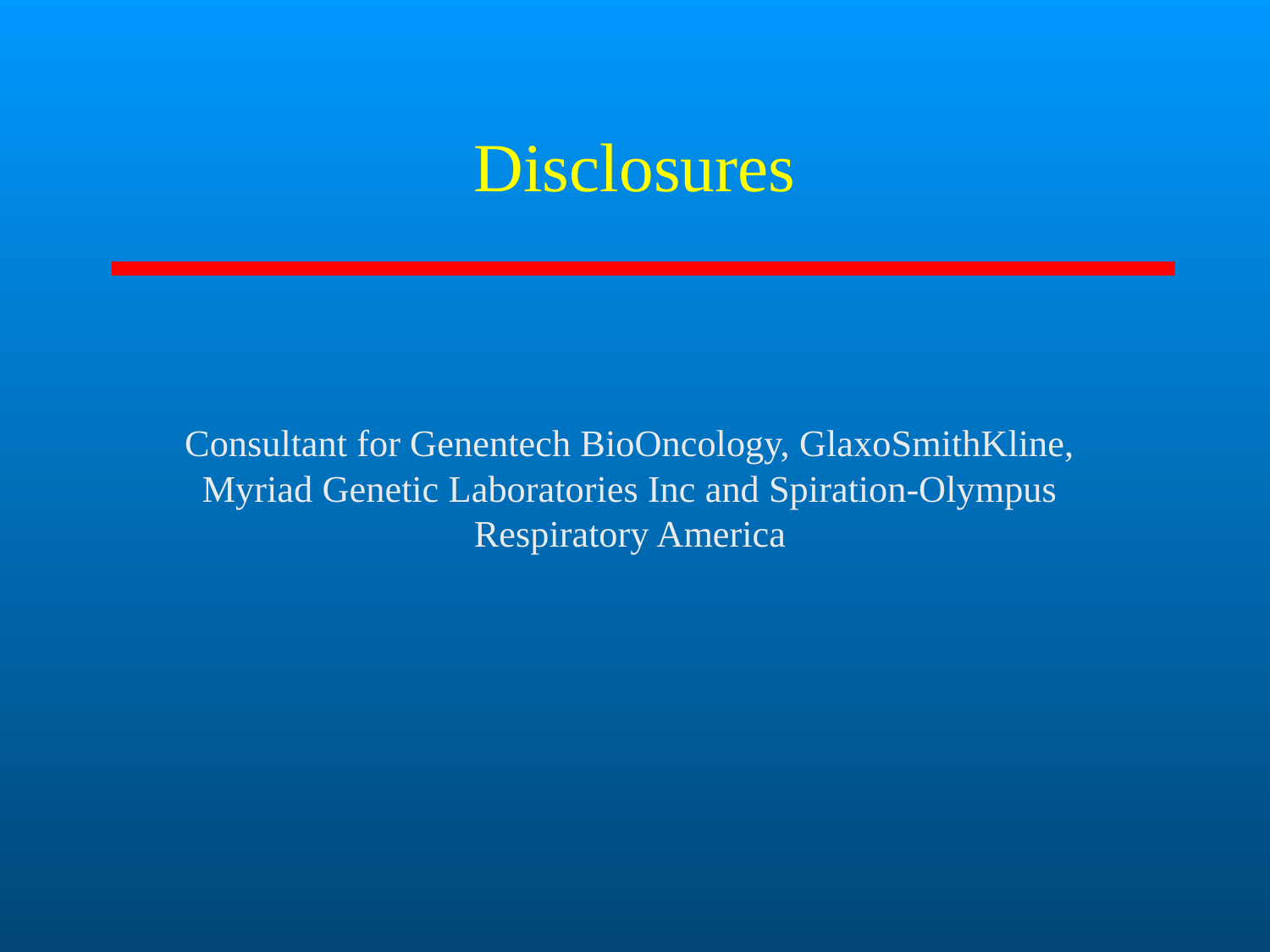

# Disclosures

Consultant for Genentech BioOncology, GlaxoSmithKline,
Myriad Genetic Laboratories Inc and Spiration-Olympus
Respiratory America